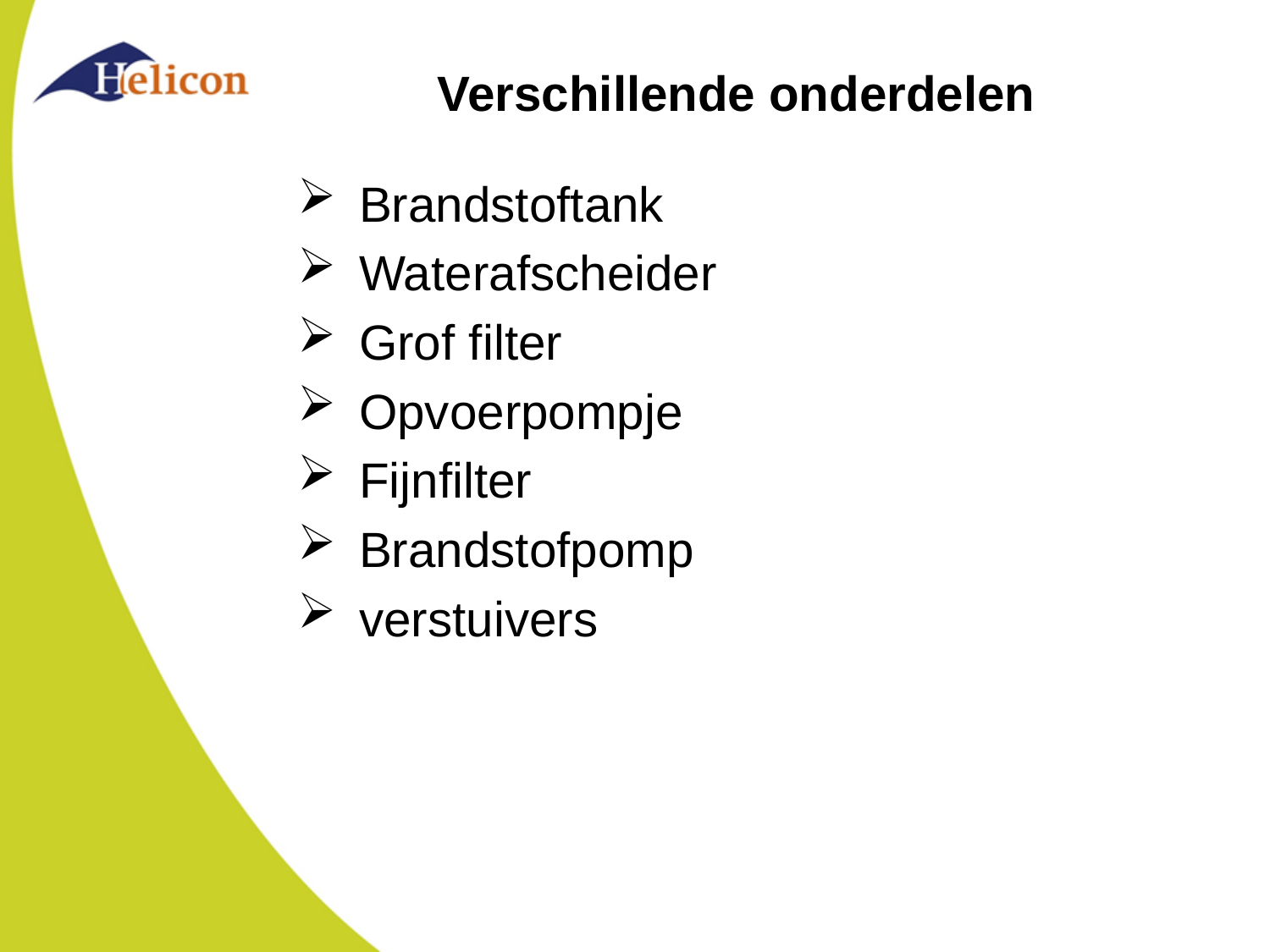

# Verschillende onderdelen
 Brandstoftank
 Waterafscheider
 Grof filter
 Opvoerpompje
 Fijnfilter
 Brandstofpomp
 verstuivers